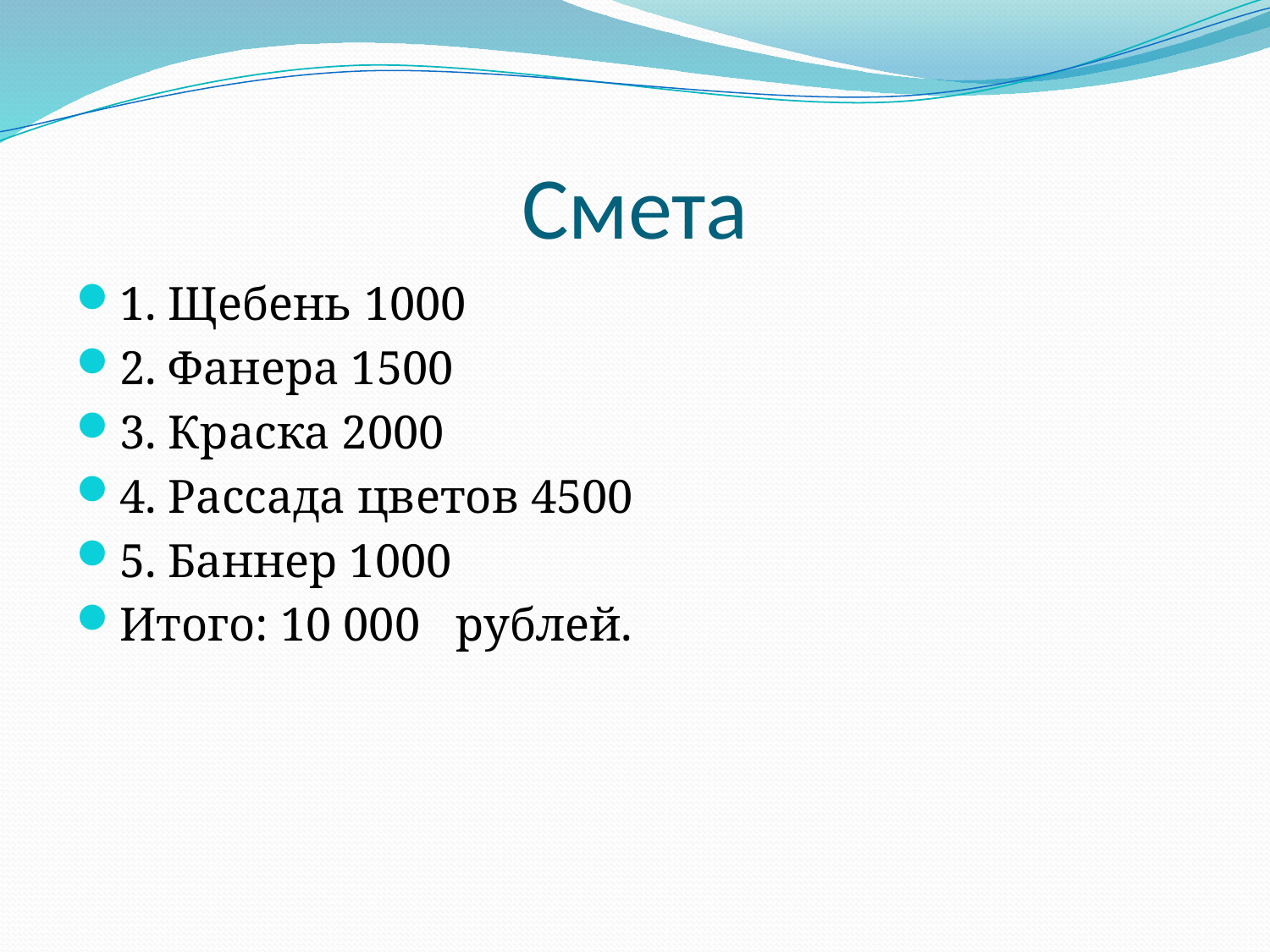

# Смета
1. Щебень 1000
2. Фанера 1500
3. Краска 2000
4. Рассада цветов 4500
5. Баннер 1000
Итого: 10 000   рублей.